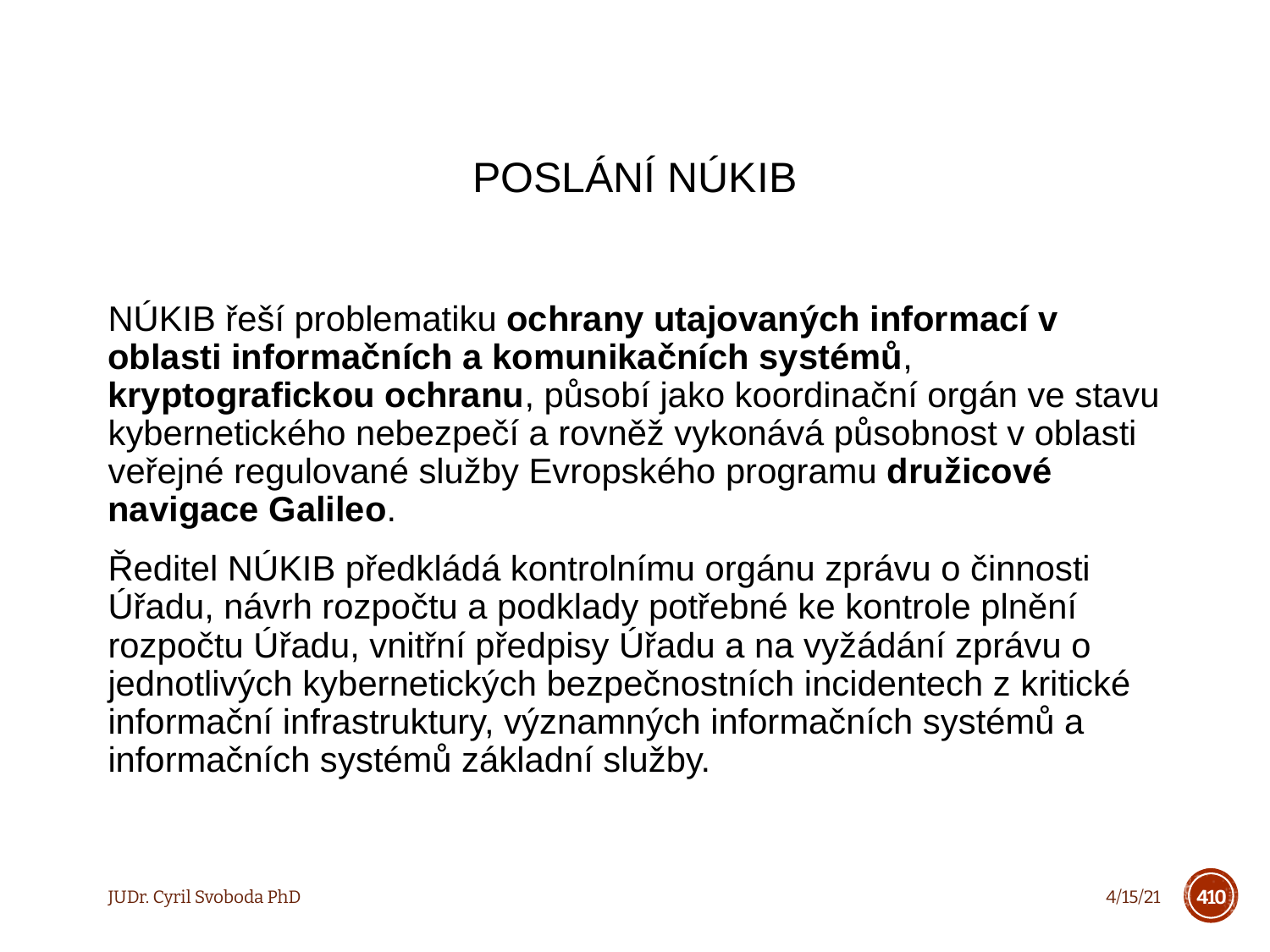

# Poslání NÚKIB
NÚKIB řeší problematiku ochrany utajovaných informací v oblasti informačních a komunikačních systémů, kryptografickou ochranu, působí jako koordinační orgán ve stavu kybernetického nebezpečí a rovněž vykonává působnost v oblasti veřejné regulované služby Evropského programu družicové navigace Galileo.
Ředitel NÚKIB předkládá kontrolnímu orgánu zprávu o činnosti Úřadu, návrh rozpočtu a podklady potřebné ke kontrole plnění rozpočtu Úřadu, vnitřní předpisy Úřadu a na vyžádání zprávu o jednotlivých kybernetických bezpečnostních incidentech z kritické informační infrastruktury, významných informačních systémů a informačních systémů základní služby.

JUDr. Cyril Svoboda PhD
4/15/21
410